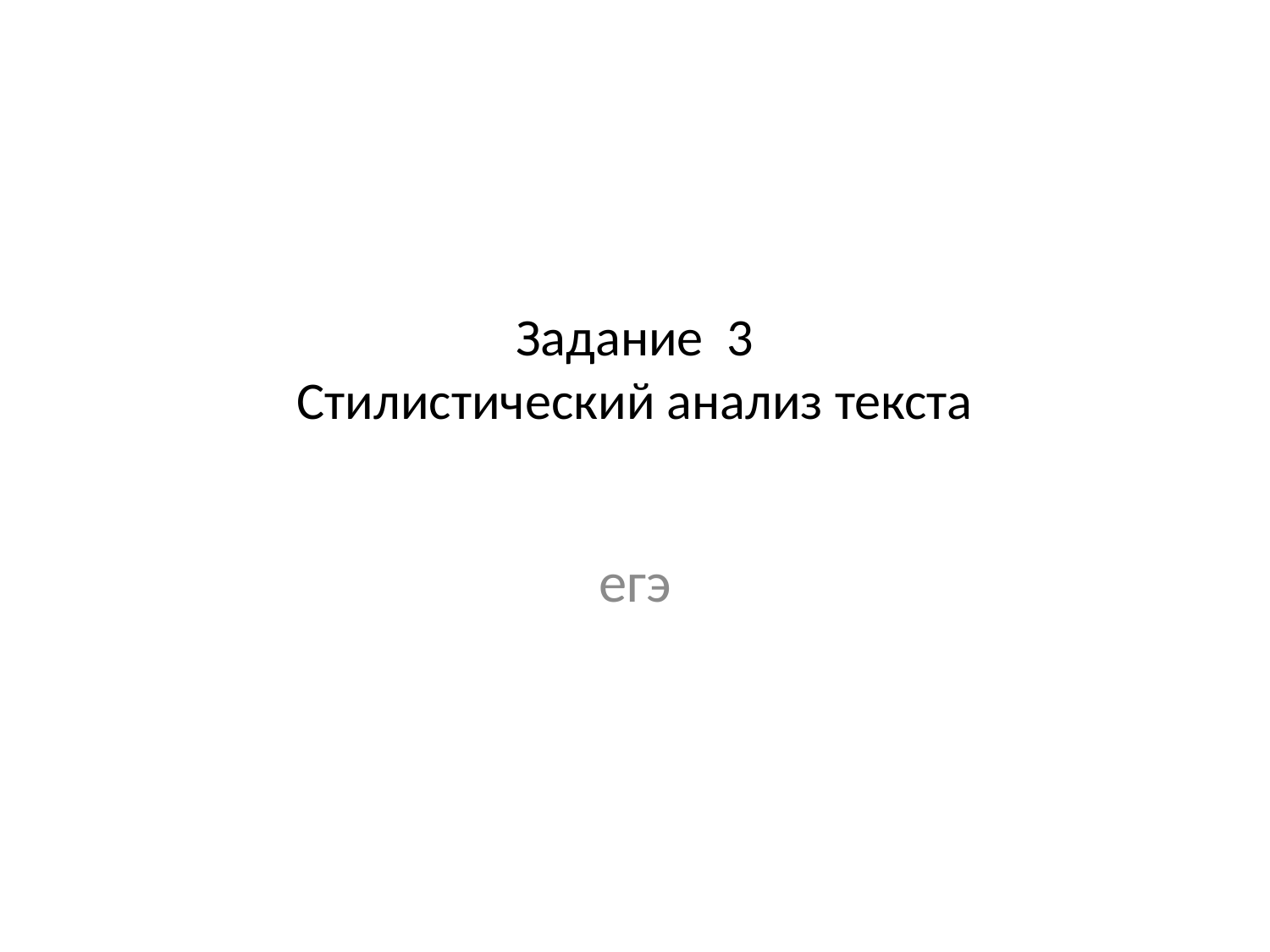

# Задание  3 Стилистический анализ текста
егэ